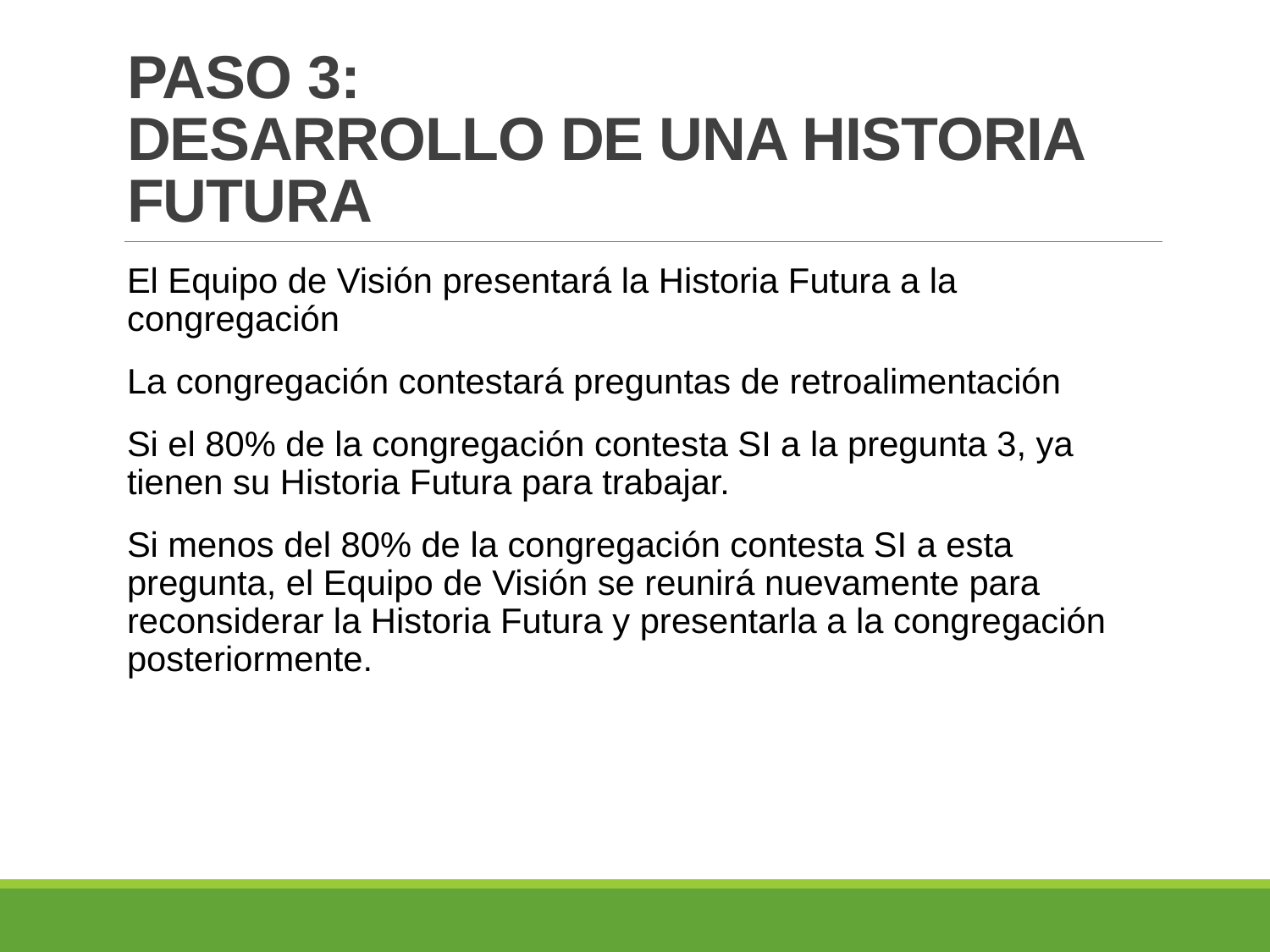

# PASO 3: Desarrollo de una Historia Futura
El Equipo de Visión presentará la Historia Futura a la congregación
La congregación contestará preguntas de retroalimentación
Si el 80% de la congregación contesta SI a la pregunta 3, ya tienen su Historia Futura para trabajar.
Si menos del 80% de la congregación contesta SI a esta pregunta, el Equipo de Visión se reunirá nuevamente para reconsiderar la Historia Futura y presentarla a la congregación posteriormente.